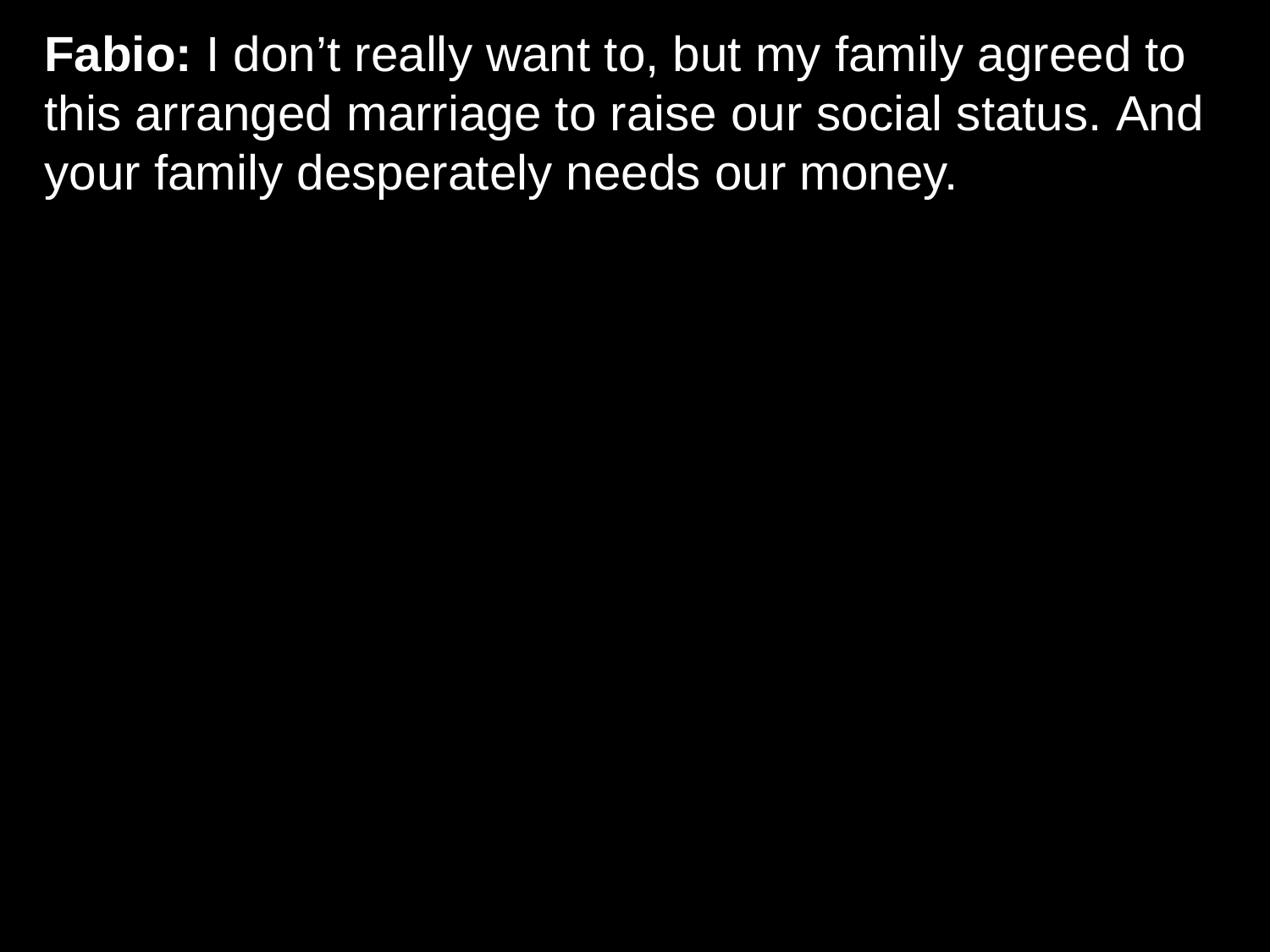

# Fabio: I don’t really want to, but my family agreed to this arranged marriage to raise our social status. And your family desperately needs our money.